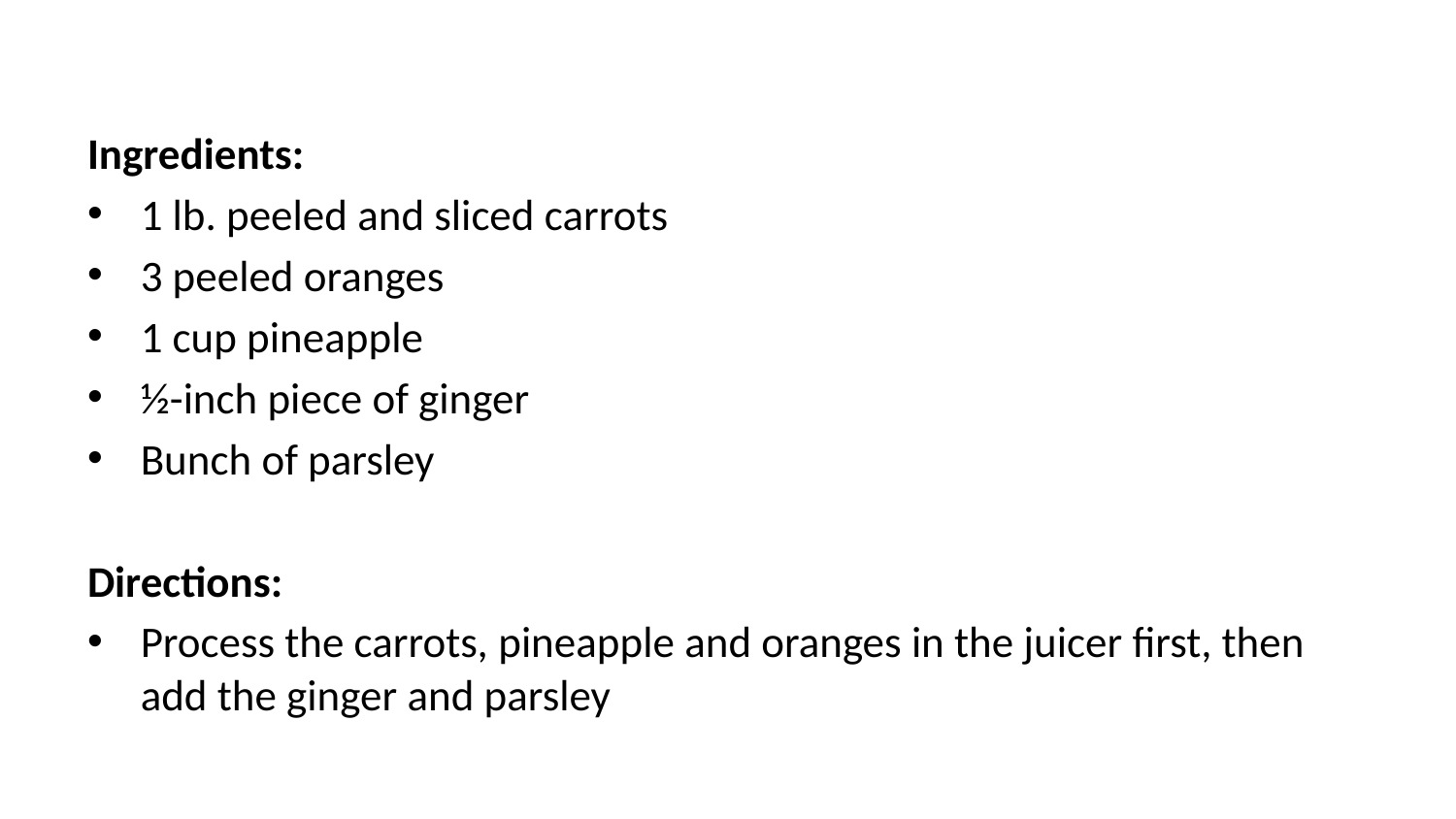

Ingredients:
1 lb. peeled and sliced carrots
3 peeled oranges
1 cup pineapple
½-inch piece of ginger
Bunch of parsley

Directions:
Process the carrots, pineapple and oranges in the juicer first, then add the ginger and parsley